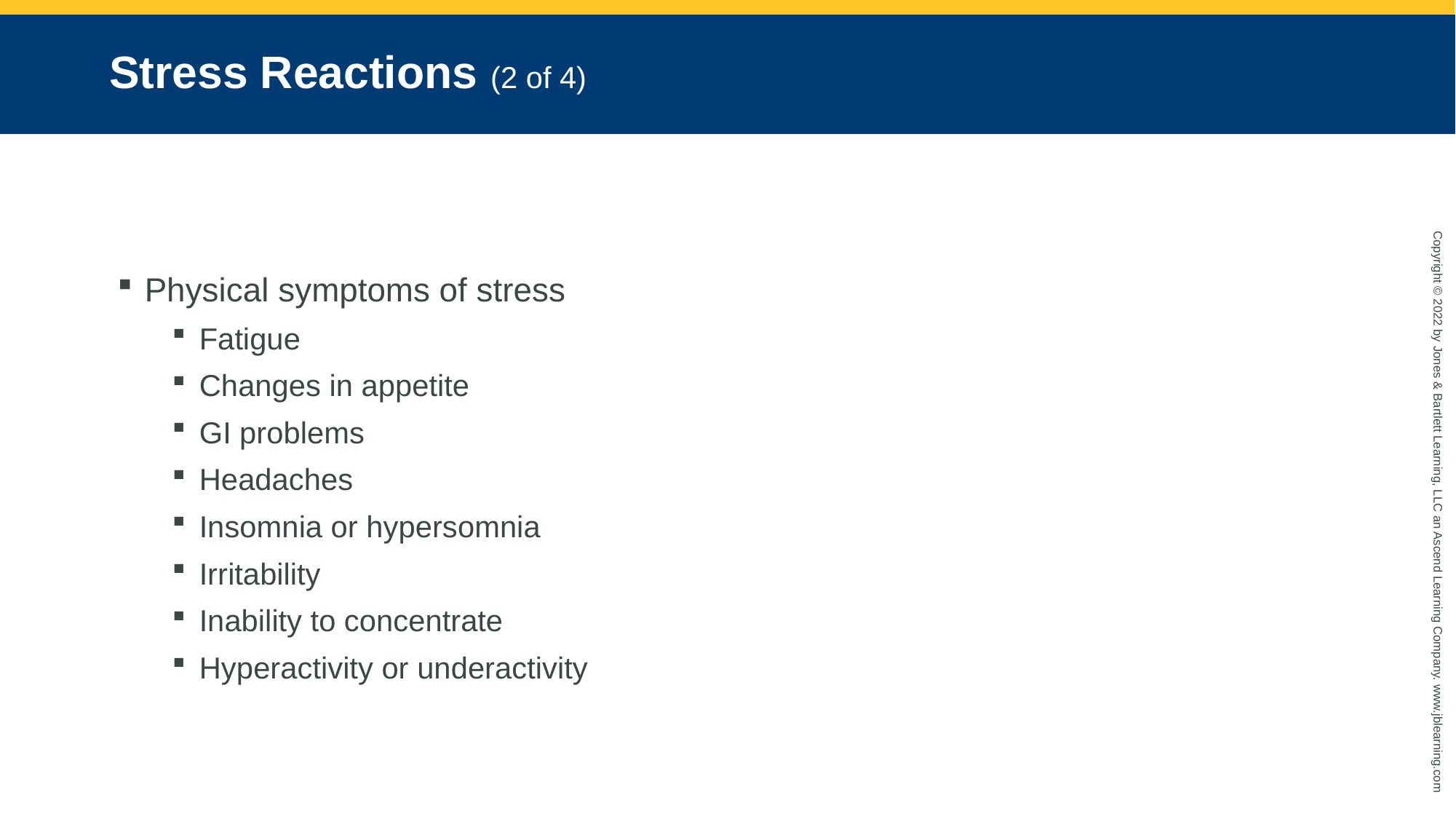

# Stress Reactions (2 of 4)
Physical symptoms of stress
Fatigue
Changes in appetite
GI problems
Headaches
Insomnia or hypersomnia
Irritability
Inability to concentrate
Hyperactivity or underactivity